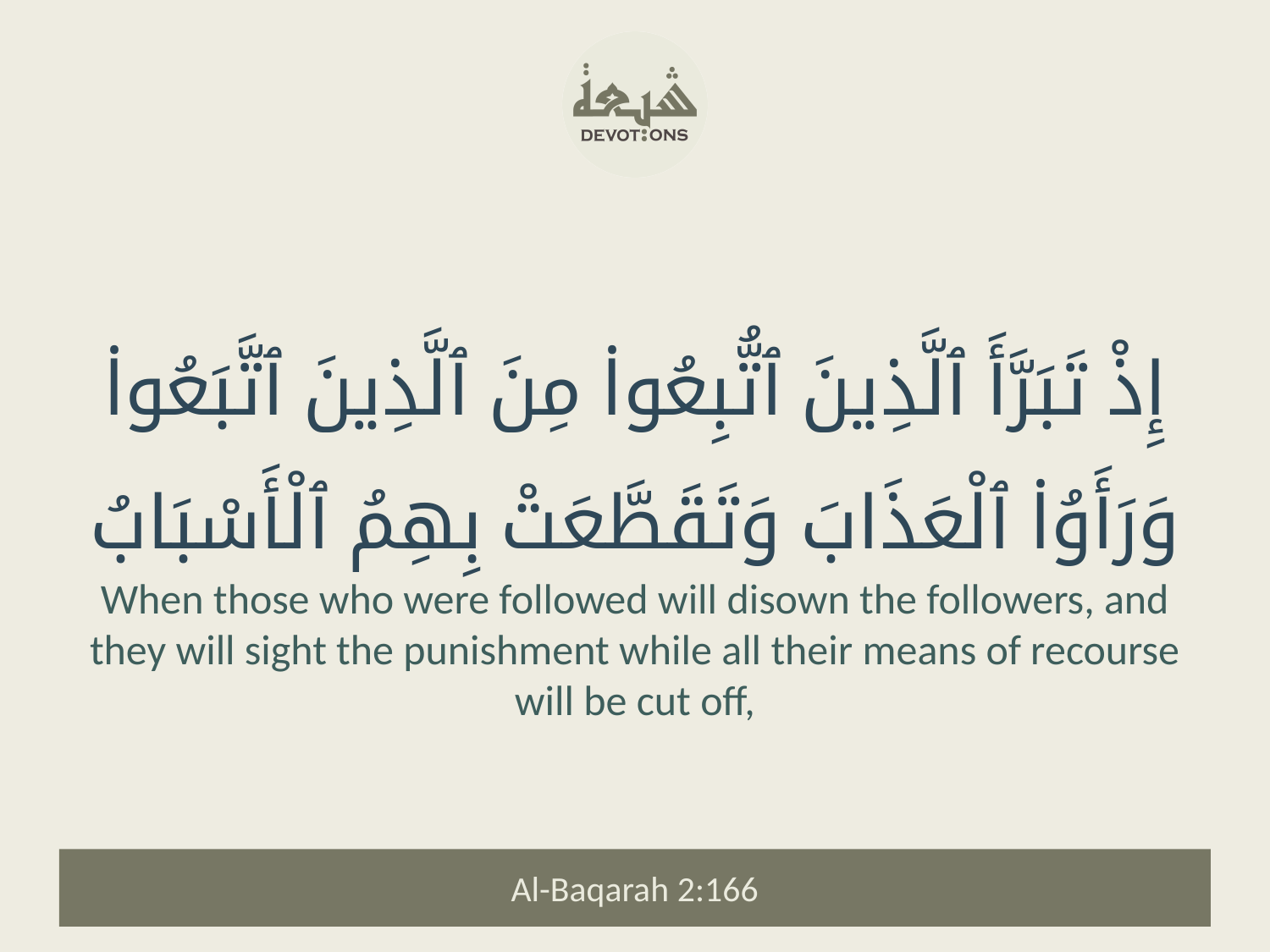

إِذْ تَبَرَّأَ ٱلَّذِينَ ٱتُّبِعُوا۟ مِنَ ٱلَّذِينَ ٱتَّبَعُوا۟ وَرَأَوُا۟ ٱلْعَذَابَ وَتَقَطَّعَتْ بِهِمُ ٱلْأَسْبَابُ
When those who were followed will disown the followers, and they will sight the punishment while all their means of recourse will be cut off,
Al-Baqarah 2:166